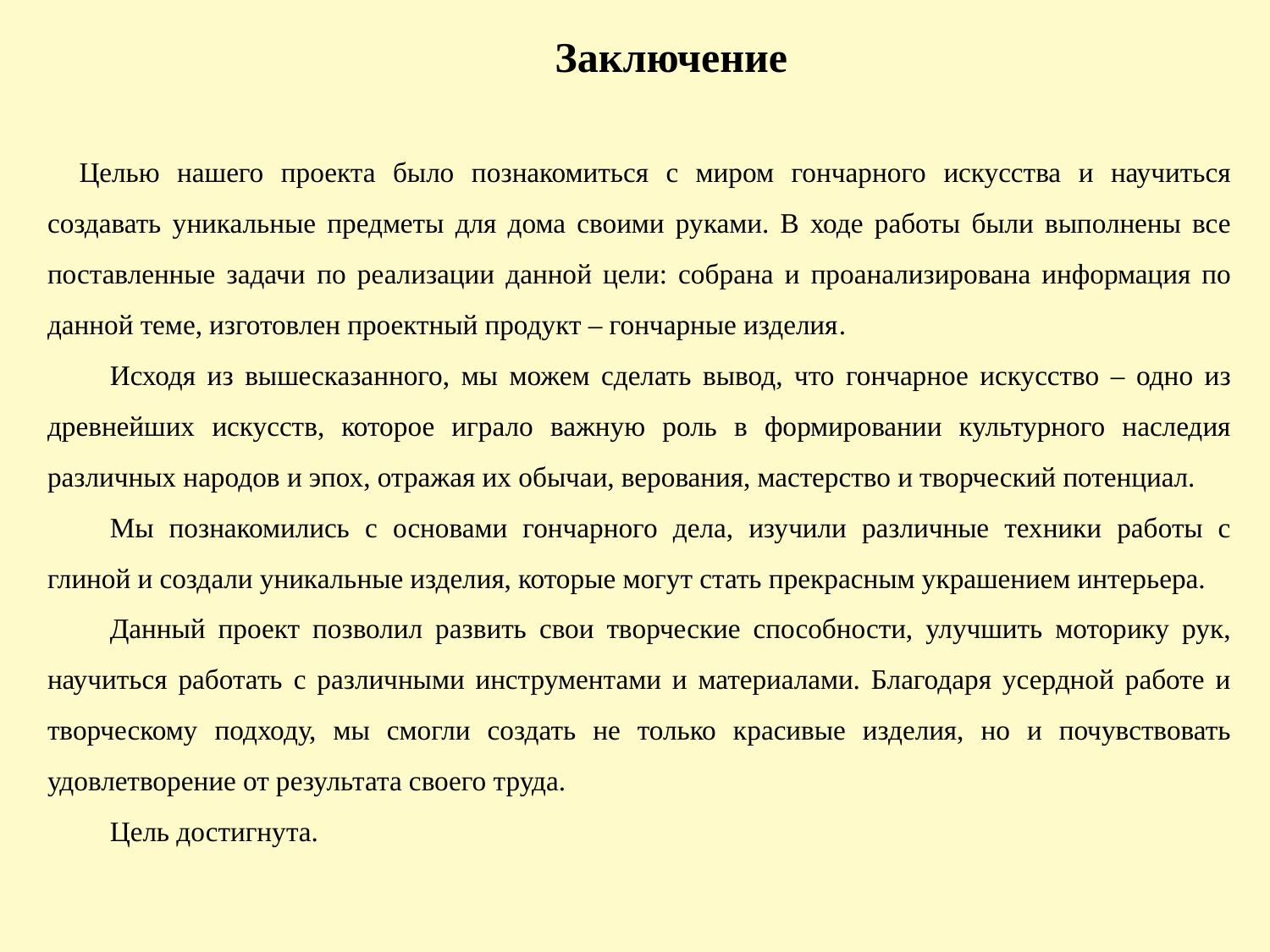

Заключение

Целью нашего проекта было познакомиться с миром гончарного искусства и научиться создавать уникальные предметы для дома своими руками. В ходе работы были выполнены все поставленные задачи по реализации данной цели: собрана и проанализирована информация по данной теме, изготовлен проектный продукт – гончарные изделия.
Исходя из вышесказанного, мы можем сделать вывод, что гончарное искусство – одно из древнейших искусств, которое играло важную роль в формировании культурного наследия различных народов и эпох, отражая их обычаи, верования, мастерство и творческий потенциал.
Мы познакомились с основами гончарного дела, изучили различные техники работы с глиной и создали уникальные изделия, которые могут стать прекрасным украшением интерьера.
Данный проект позволил развить свои творческие способности, улучшить моторику рук, научиться работать с различными инструментами и материалами. Благодаря усердной работе и творческому подходу, мы смогли создать не только красивые изделия, но и почувствовать удовлетворение от результата своего труда.
Цель достигнута.